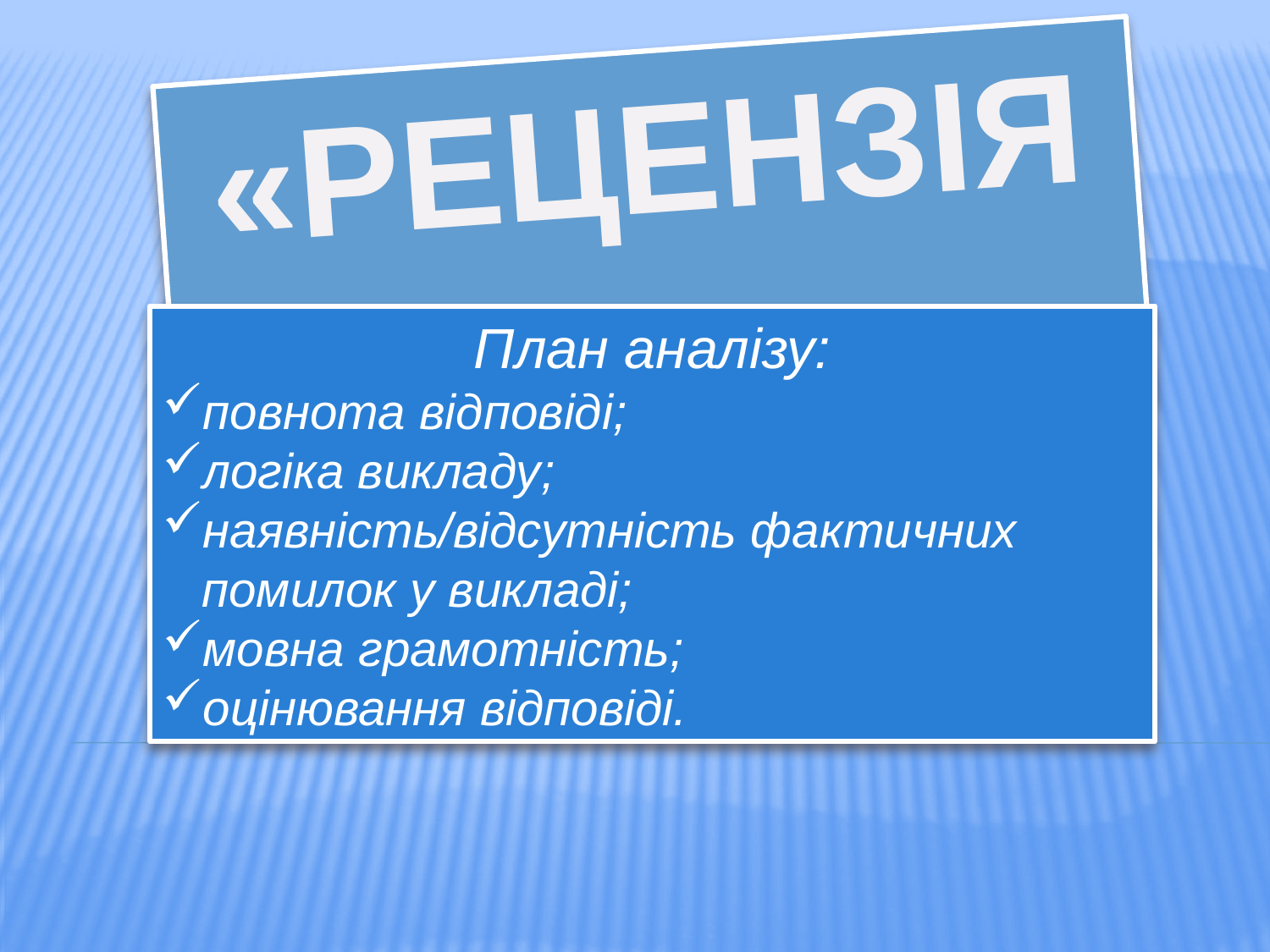

«РЕЦЕНЗІЯ»
План аналізу:
повнота відповіді;
логіка викладу;
наявність/відсутність фактичних помилок у викладі;
мовна грамотність;
оцінювання відповіді.